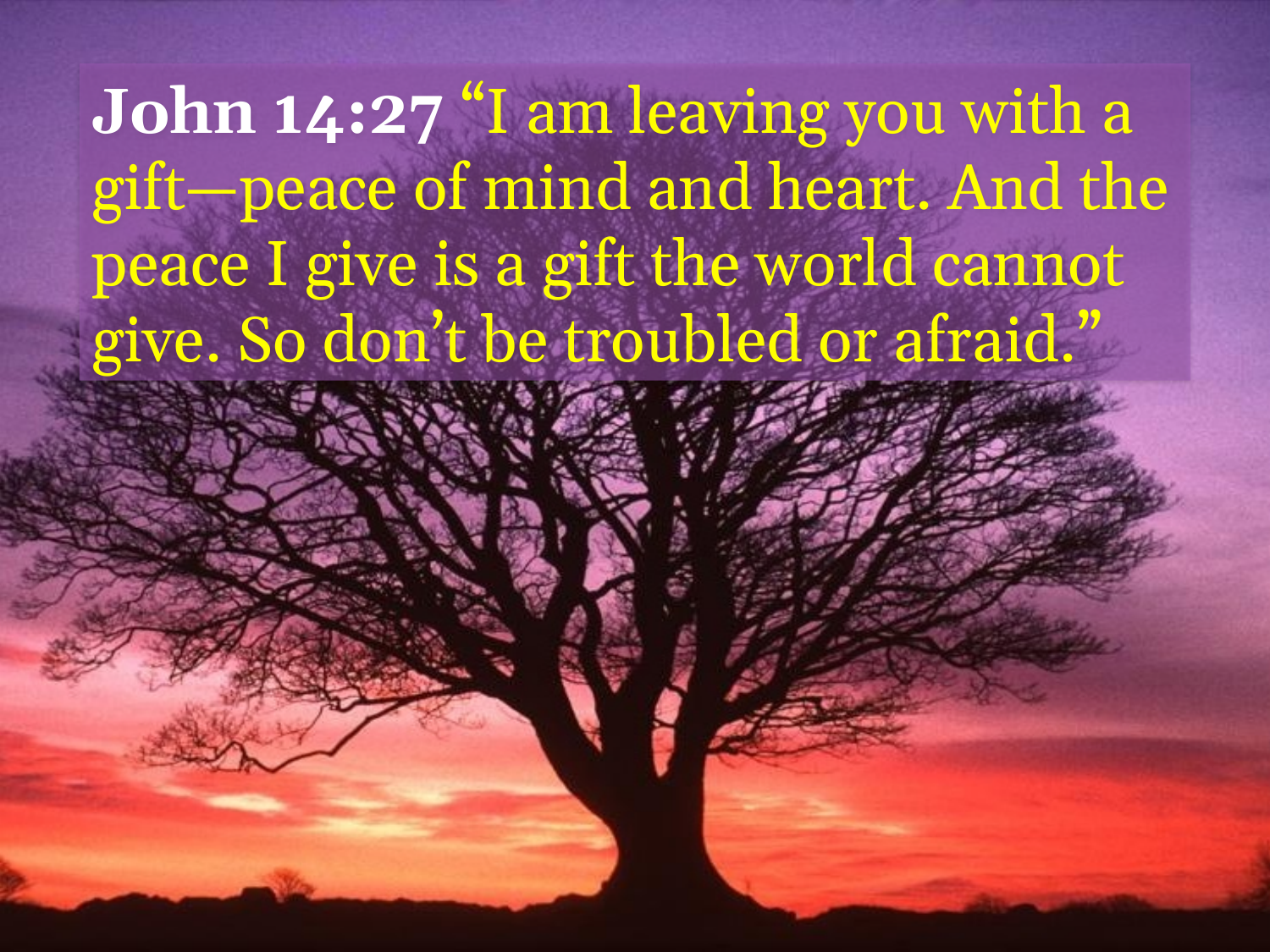

John 14:27 “I am leaving you with a gift—peace of mind and heart. And the peace I give is a gift the world cannot give. So don’t be troubled or afraid.”